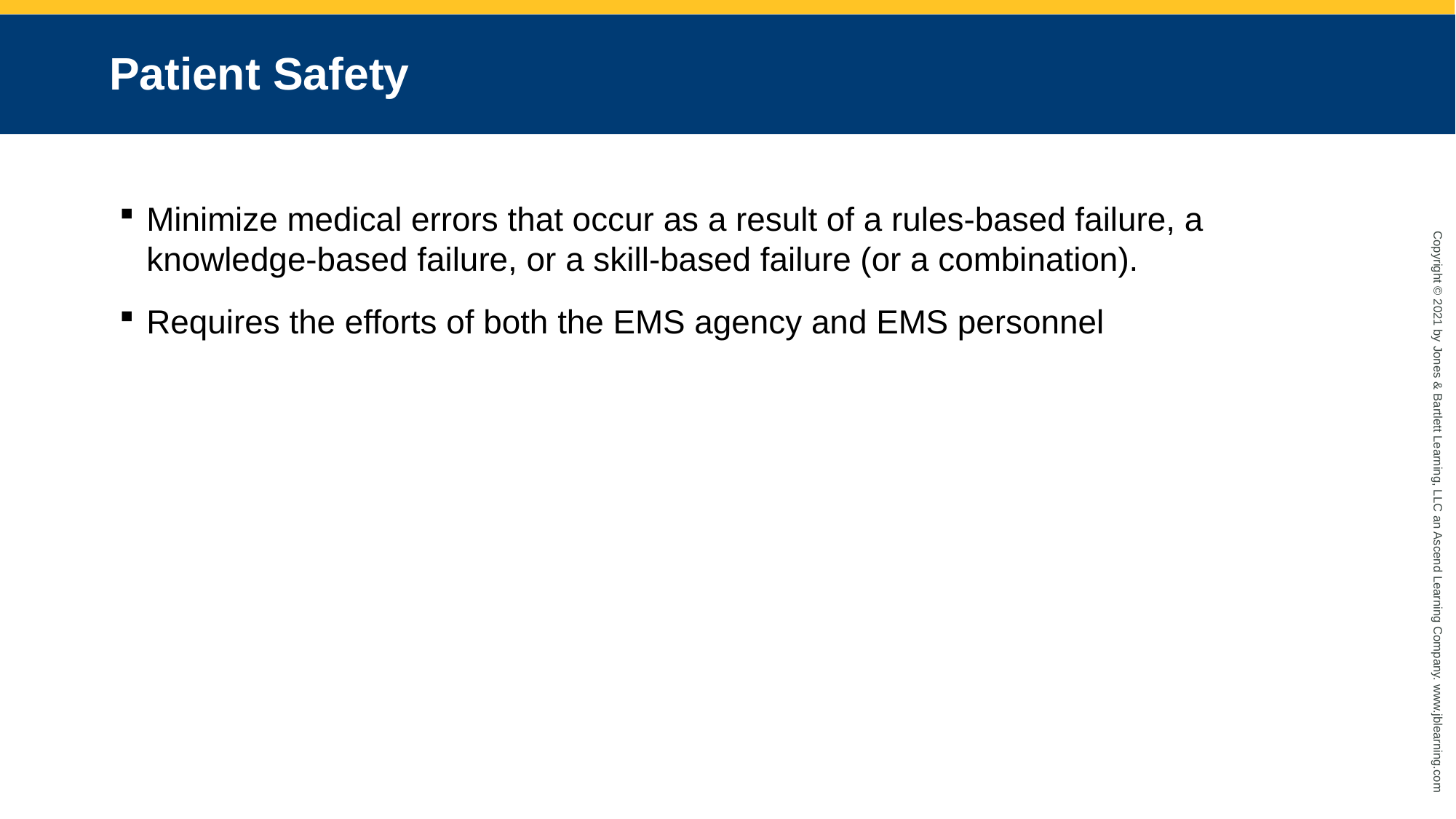

Patient Safety
Minimize medical errors that occur as a result of a rules-based failure, a knowledge-based failure, or a skill-based failure (or a combination).
Requires the efforts of both the EMS agency and EMS personnel